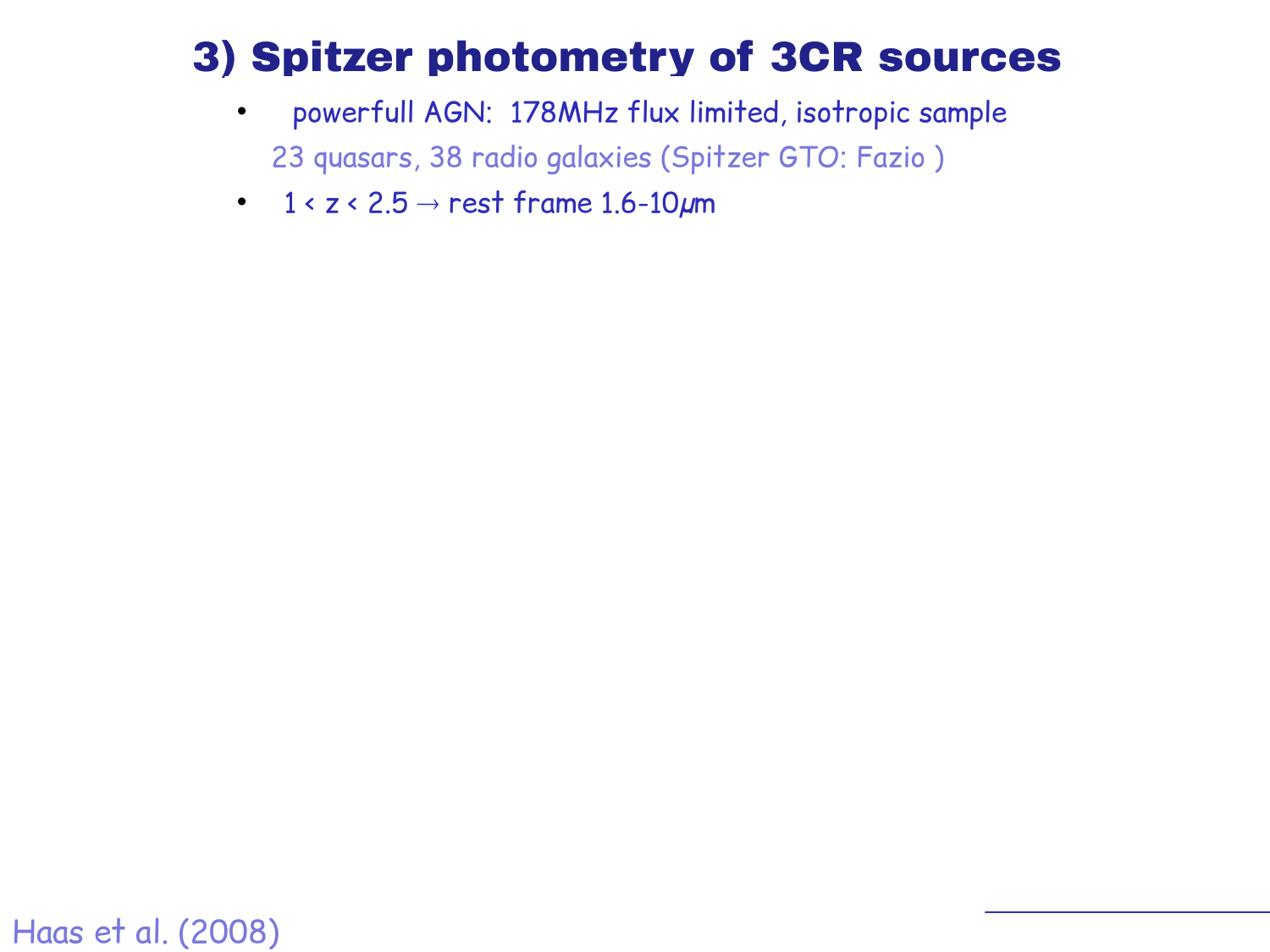

3) Spitzer photometry of 3CR sources
   powerfull AGN:  178MHz flux limited, isotropic sample
    23 quasars, 38 radio galaxies (Spitzer GTO: Fazio )
  1 < z < 2.5 → rest frame 1.6-10µm
Haas et al. (2008)